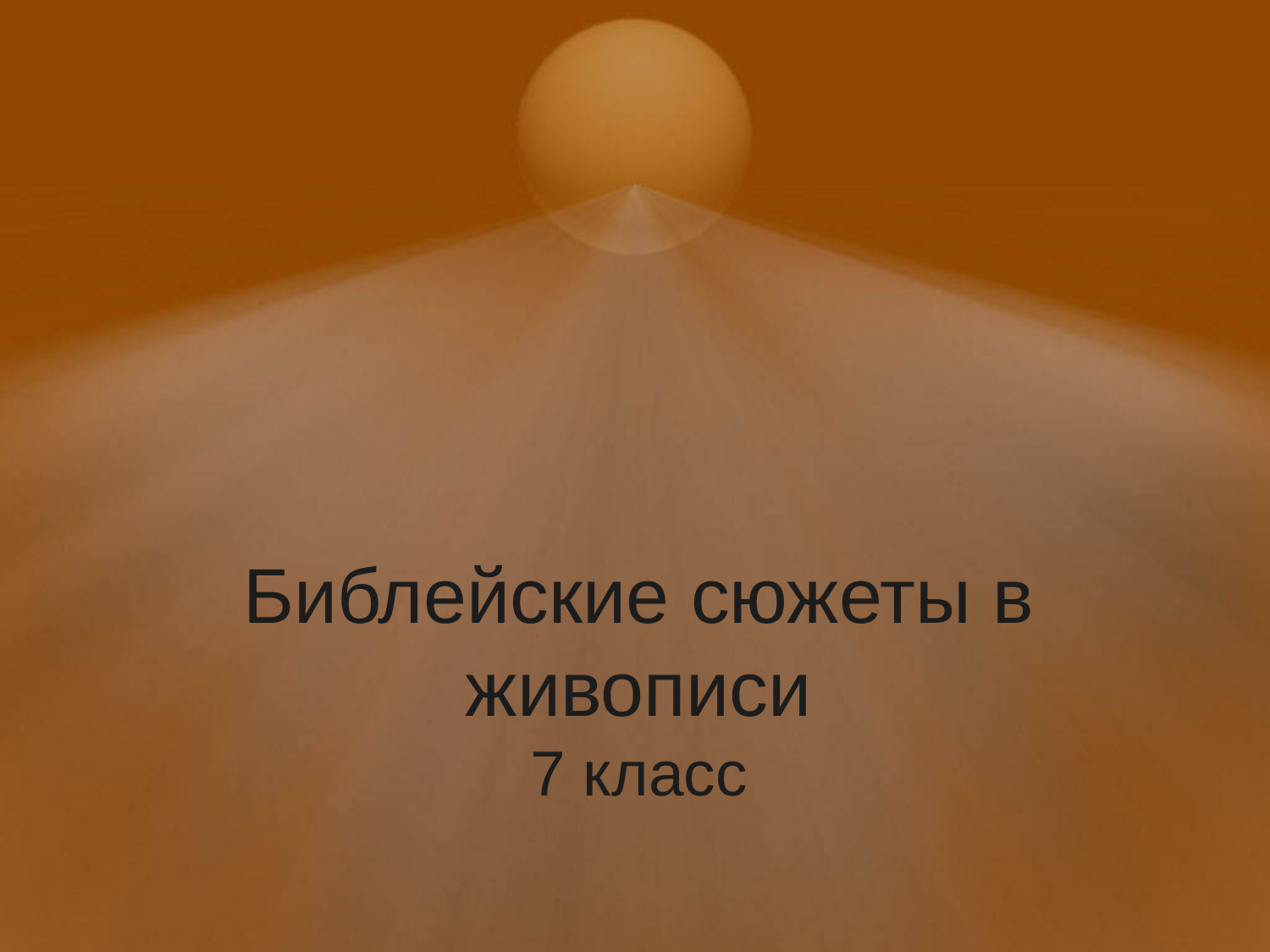

# Библейские сюжеты в живописи 7 класс